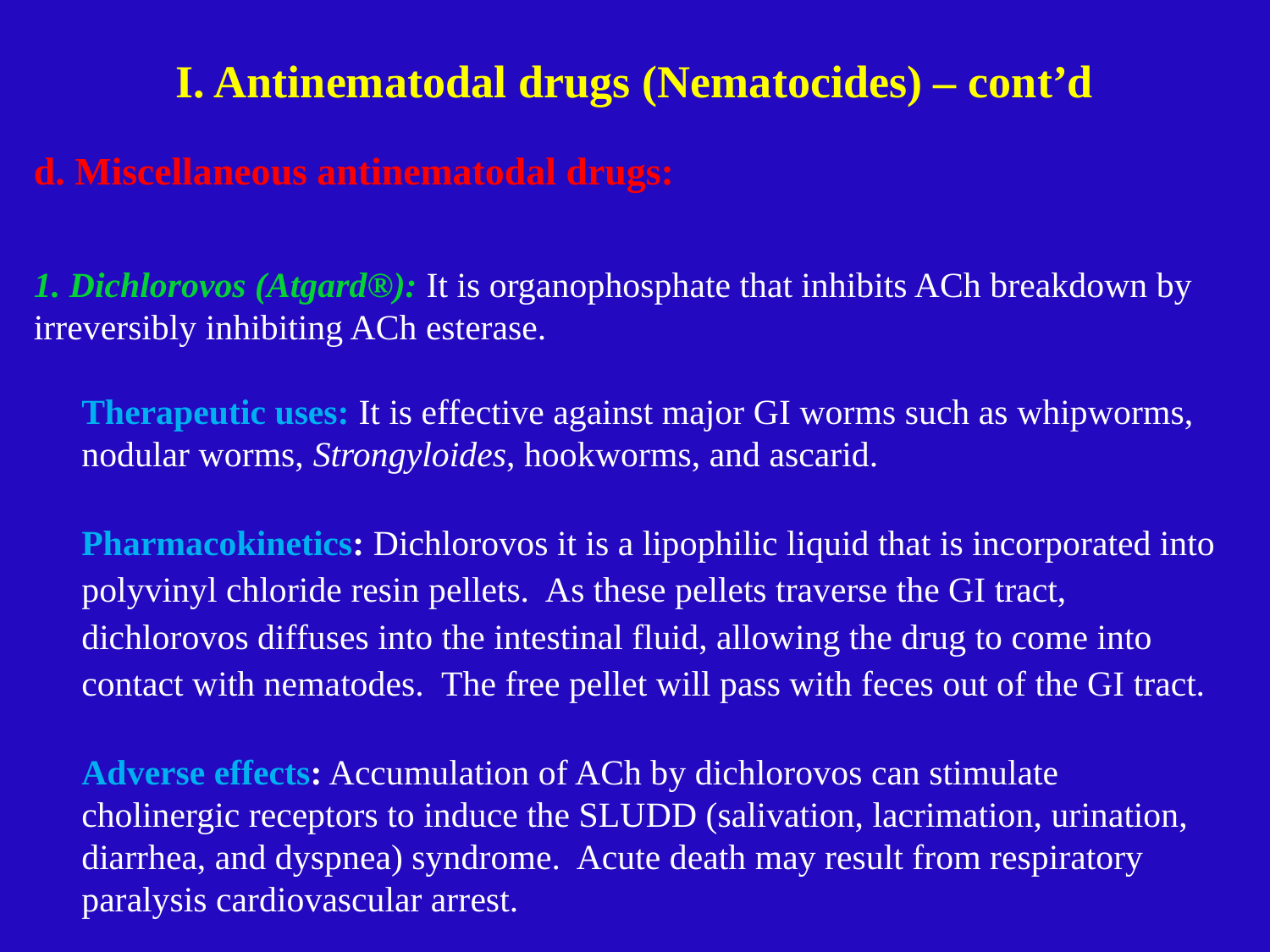

# I. Antinematodal drugs (Nematocides) – cont’d
d. Miscellaneous antinematodal drugs:

1. Dichlorovos (Atgard®): It is organophosphate that inhibits ACh breakdown by irreversibly inhibiting ACh esterase.

Therapeutic uses: It is effective against major GI worms such as whipworms, nodular worms, Strongyloides, hookworms, and ascarid.

Pharmacokinetics: Dichlorovos it is a lipophilic liquid that is incorporated into polyvinyl chloride resin pellets.  As these pellets traverse the GI tract, dichlorovos diffuses into the intestinal fluid, allowing the drug to come into contact with nematodes.  The free pellet will pass with feces out of the GI tract.

Adverse effects: Accumulation of ACh by dichlorovos can stimulate cholinergic receptors to induce the SLUDD (salivation, lacrimation, urination, diarrhea, and dyspnea) syndrome.  Acute death may result from respiratory paralysis cardiovascular arrest.